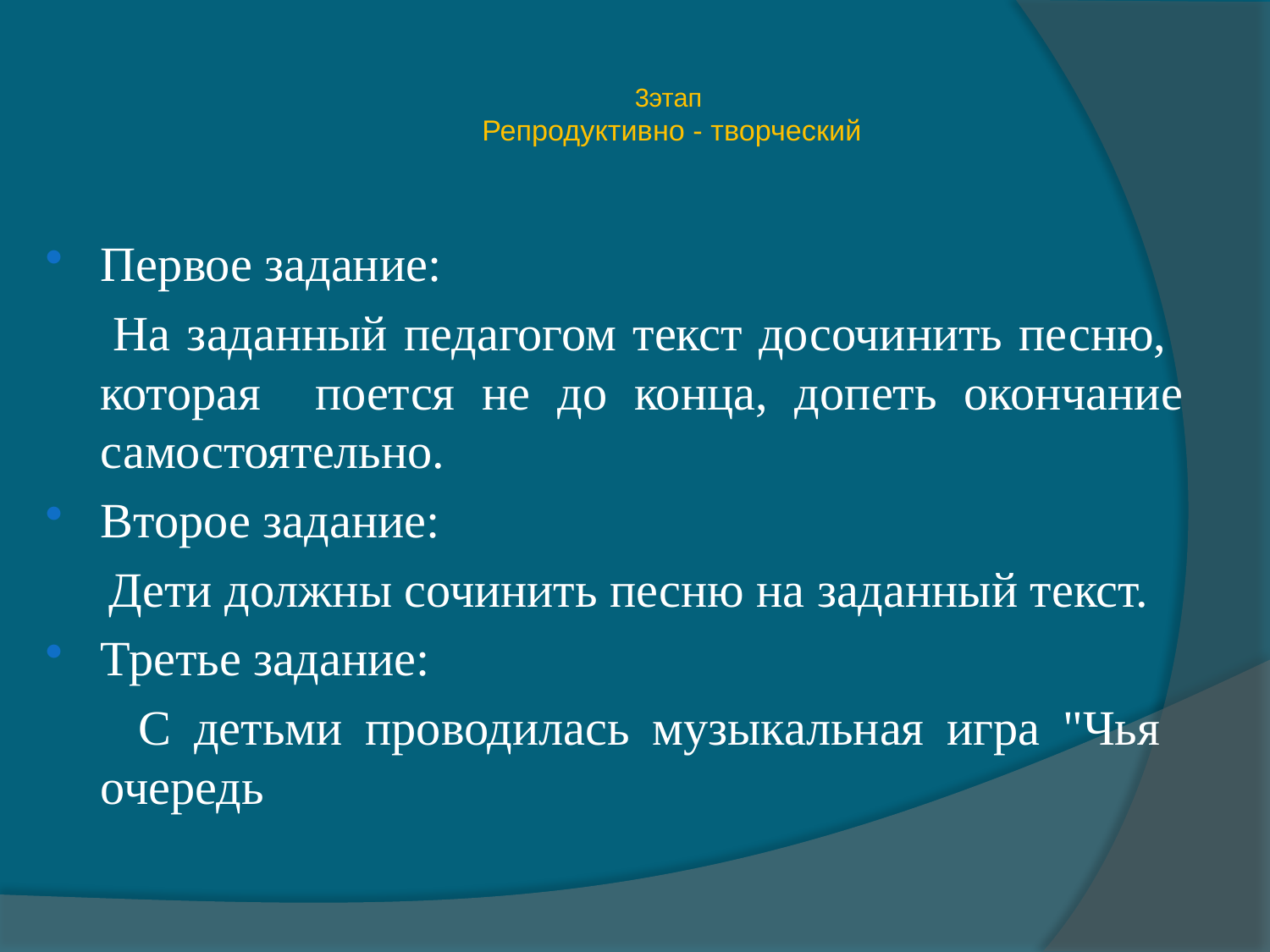

М

# 3этап Репродуктивно - творческий
Первое задание:
    На заданный педагогом текст досочинить песню,  которая  поется не до конца, допеть окончание самостоятельно.
Второе задание:
     Дети должны сочинить песню на заданный текст.
Третье задание:
    С детьми проводилась музыкальная игра "Чья  очередь